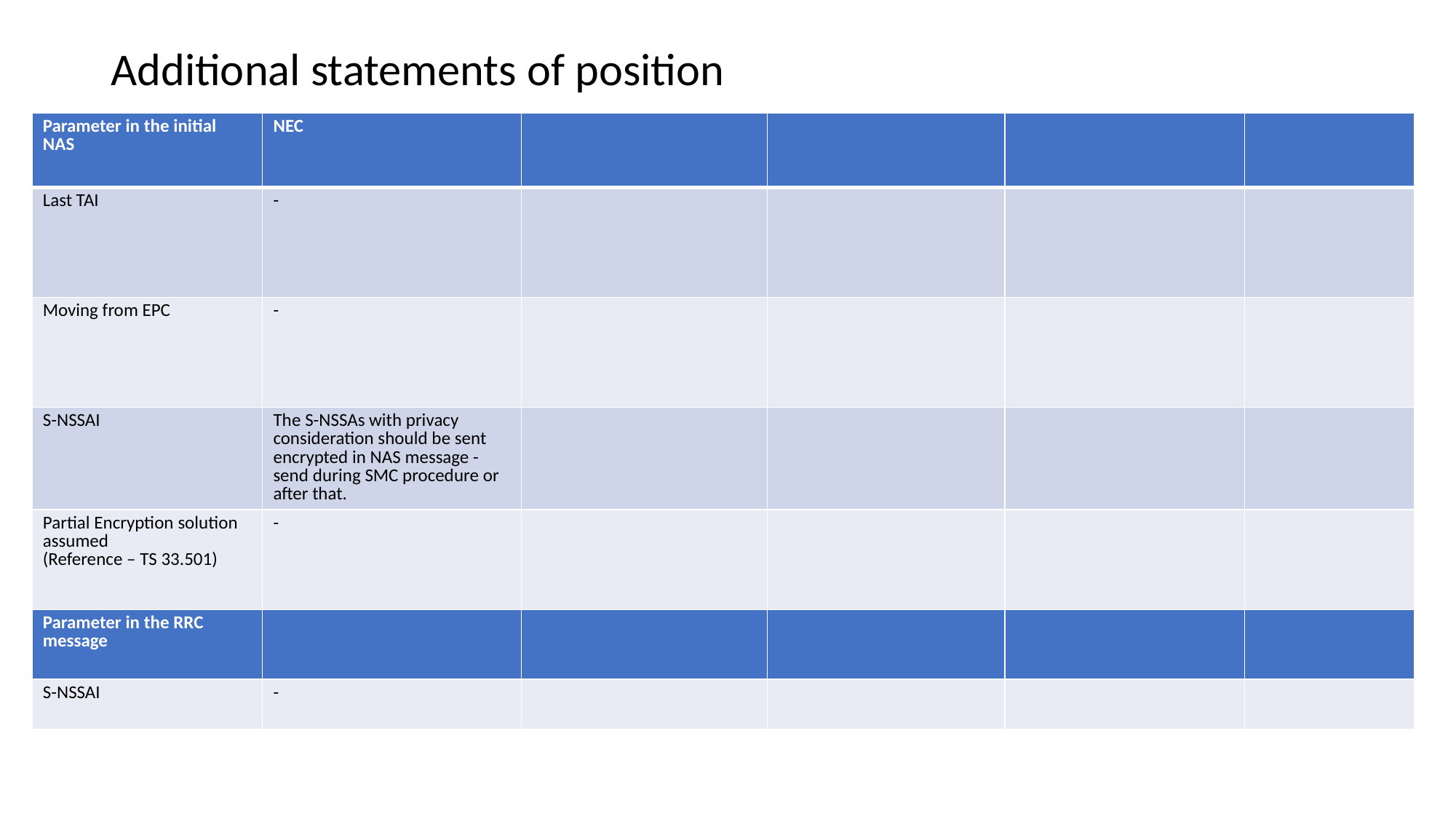

# Additional statements of position
| Parameter in the initial NAS | NEC |  |  |  |  |
| --- | --- | --- | --- | --- | --- |
| Last TAI | - |  |  |  |  |
| Moving from EPC | - |  |  |  |  |
| S-NSSAI | The S-NSSAs with privacy consideration should be sent encrypted in NAS message - send during SMC procedure or after that. |  |  |  |  |
| Partial Encryption solution assumed (Reference – TS 33.501) | - |  |  |  |  |
| Parameter in the RRC message |  |  |  |  |  |
| S-NSSAI | - |  |  |  |  |